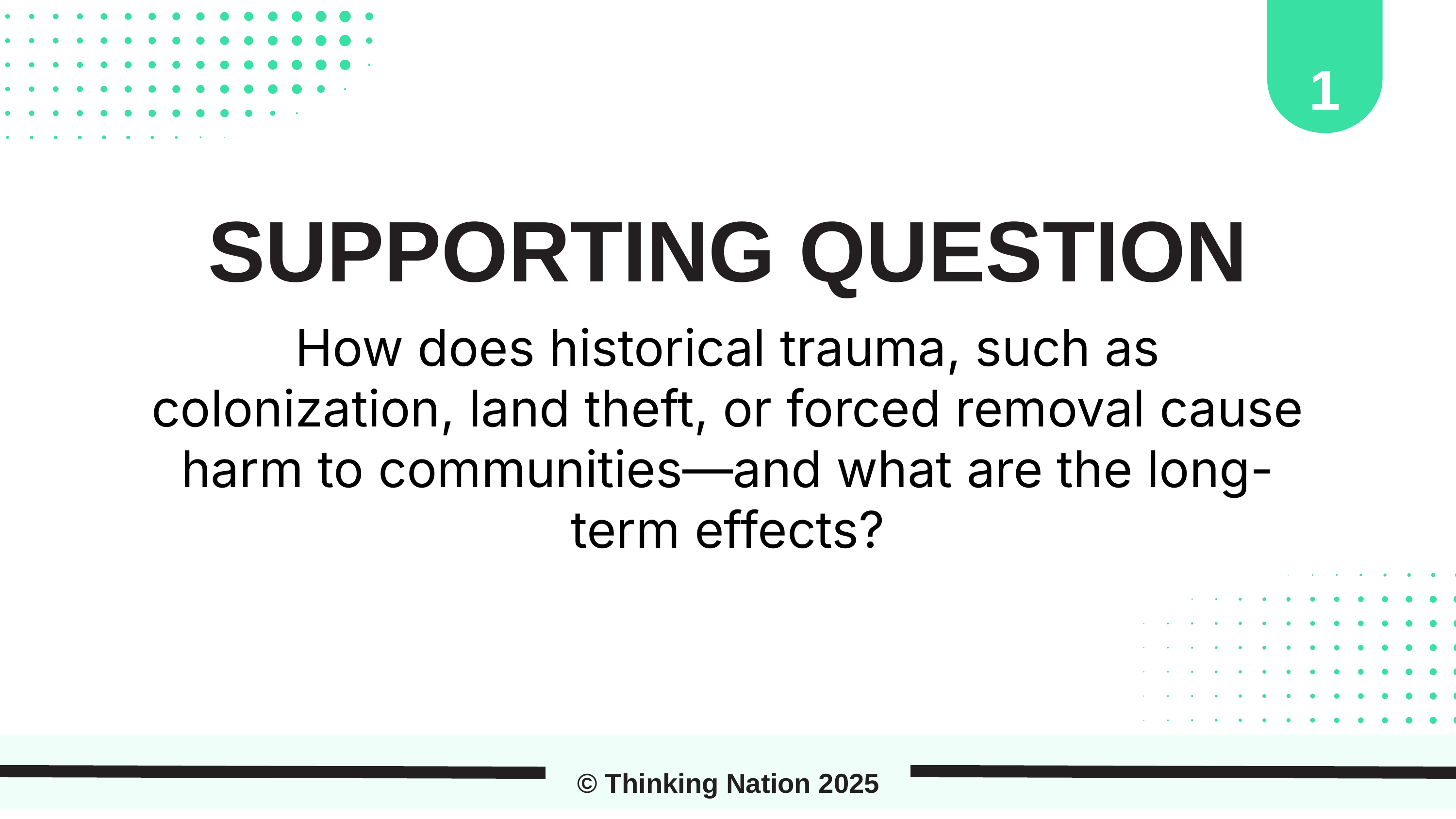

1
SUPPORTING QUESTION
How does historical trauma, such as colonization, land theft, or forced removal cause harm to communities—and what are the long-term effects?

© Thinking Nation 2025